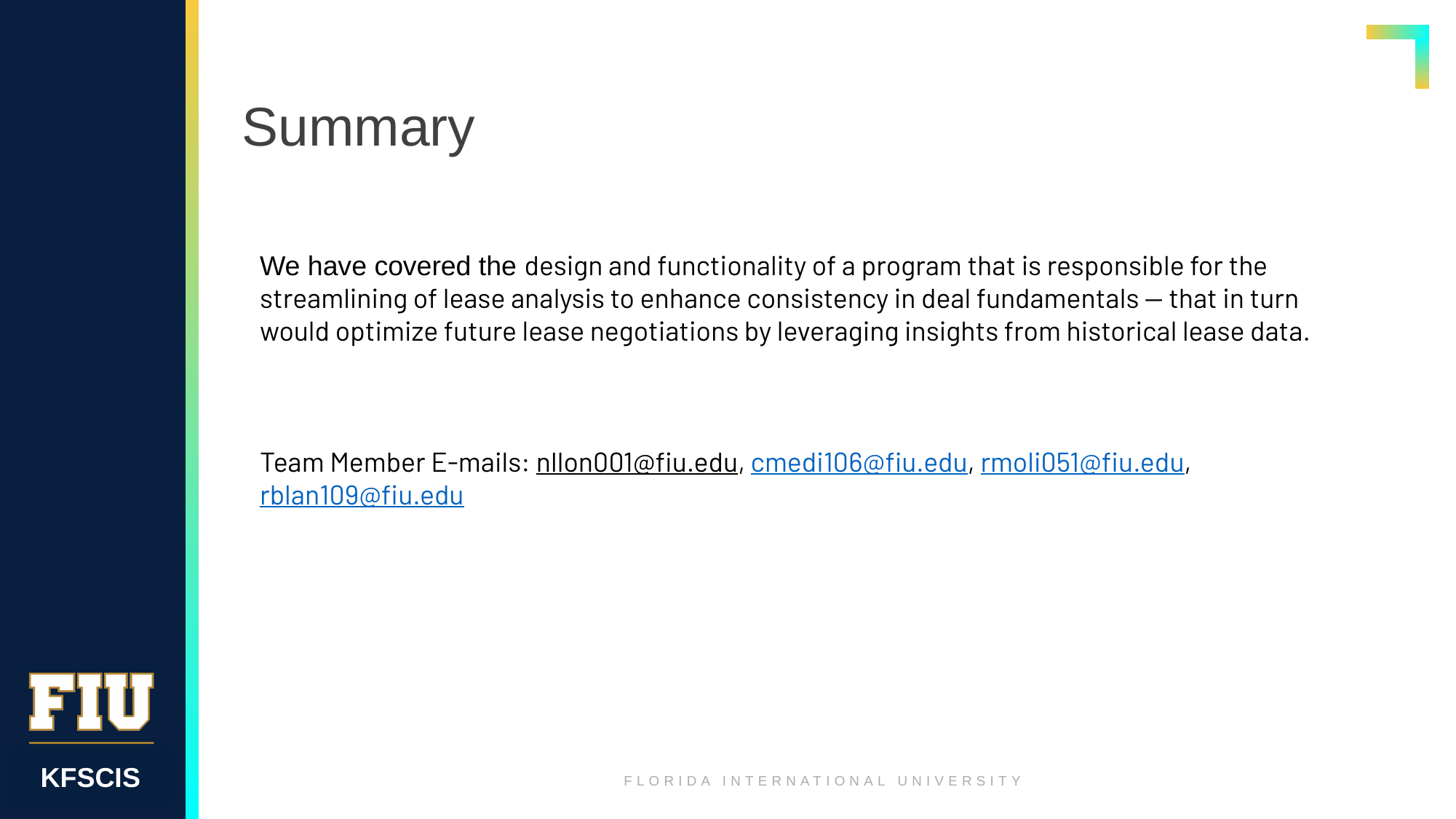

# Summary
We have covered the design and functionality of a program that is responsible for the streamlining of lease analysis to enhance consistency in deal fundamentals — that in turn would optimize future lease negotiations by leveraging insights from historical lease data.

Team Member E-mails: nllon001@fiu.edu, cmedi106@fiu.edu, rmoli051@fiu.edu, rblan109@fiu.edu

KFSCIS